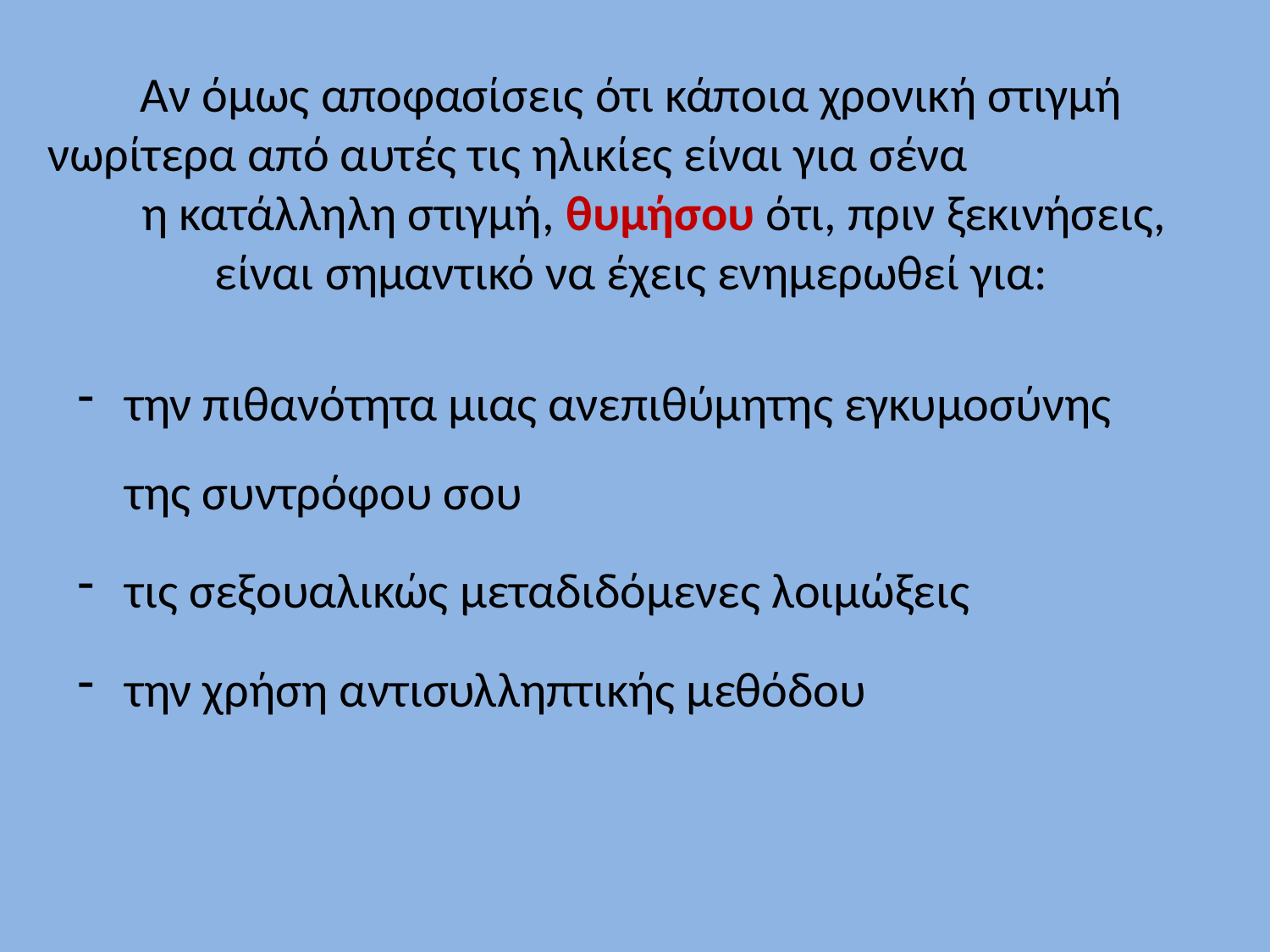

# Αν όμως αποφασίσεις ότι κάποια χρονική στιγμή νωρίτερα από αυτές τις ηλικίες είναι για σένα                              η κατάλληλη στιγμή, θυμήσου ότι, πριν ξεκινήσεις,    είναι σημαντικό να έχεις ενημερωθεί για:
την πιθανότητα μιας ανεπιθύμητης εγκυμοσύνης   της συντρόφου σου
τις σεξουαλικώς μεταδιδόμενες λοιμώξεις
την χρήση αντισυλληπτικής μεθόδου